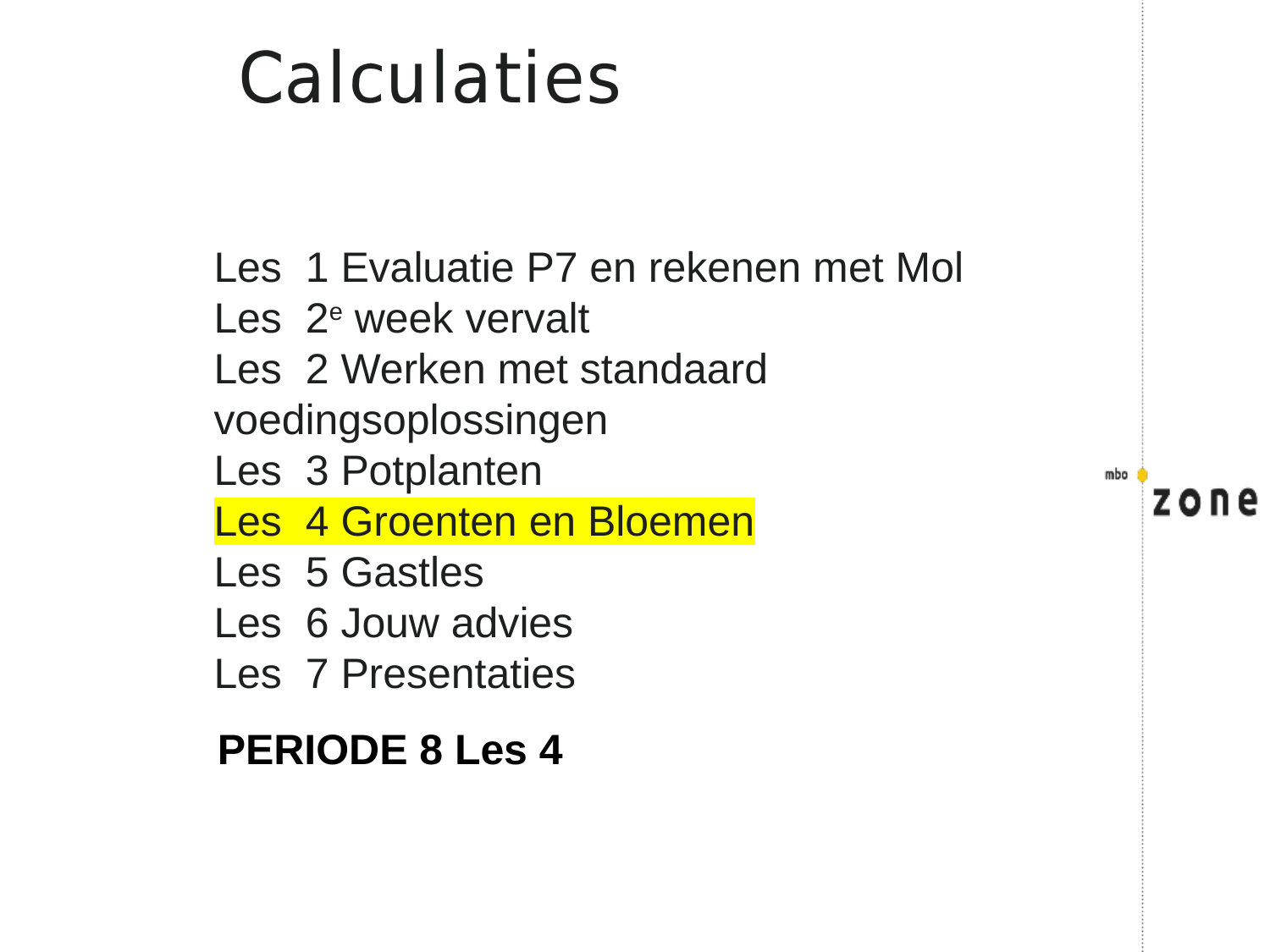

# Calculaties
Les  1 Evaluatie P7 en rekenen met Mol
Les  2e week vervalt
Les  2 Werken met standaard voedingsoplossingen
Les  3 Potplanten
Les  4 Groenten en Bloemen
Les  5 Gastles
Les  6 Jouw advies
Les  7 Presentaties
PERIODE 8 Les 4